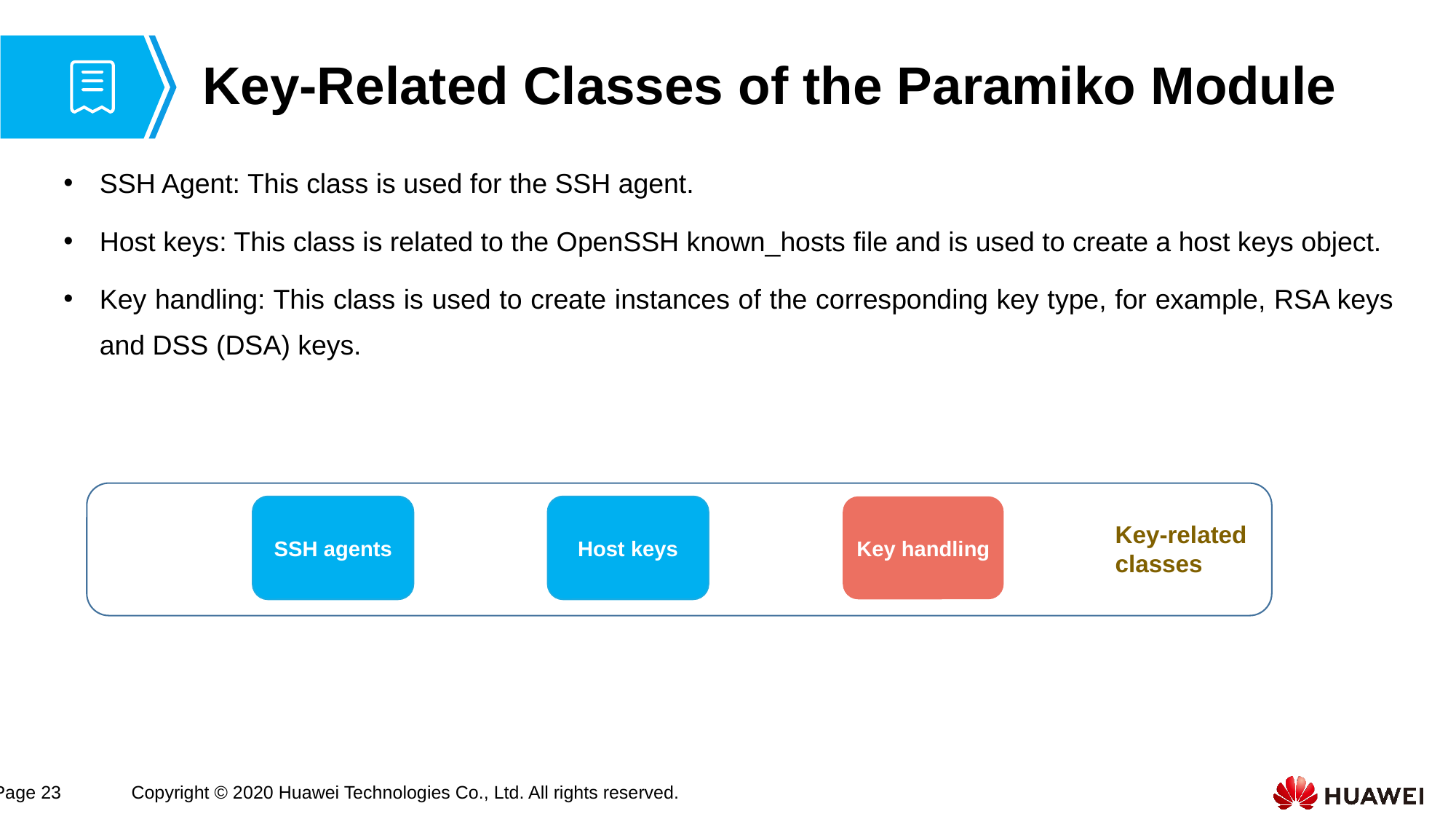

# Key-Related Classes of the Paramiko Module
SSH Agent: This class is used for the SSH agent.
Host keys: This class is related to the OpenSSH known_hosts file and is used to create a host keys object.
Key handling: This class is used to create instances of the corresponding key type, for example, RSA keys and DSS (DSA) keys.

SSH agents
Host keys
Key handling
Key-related classes